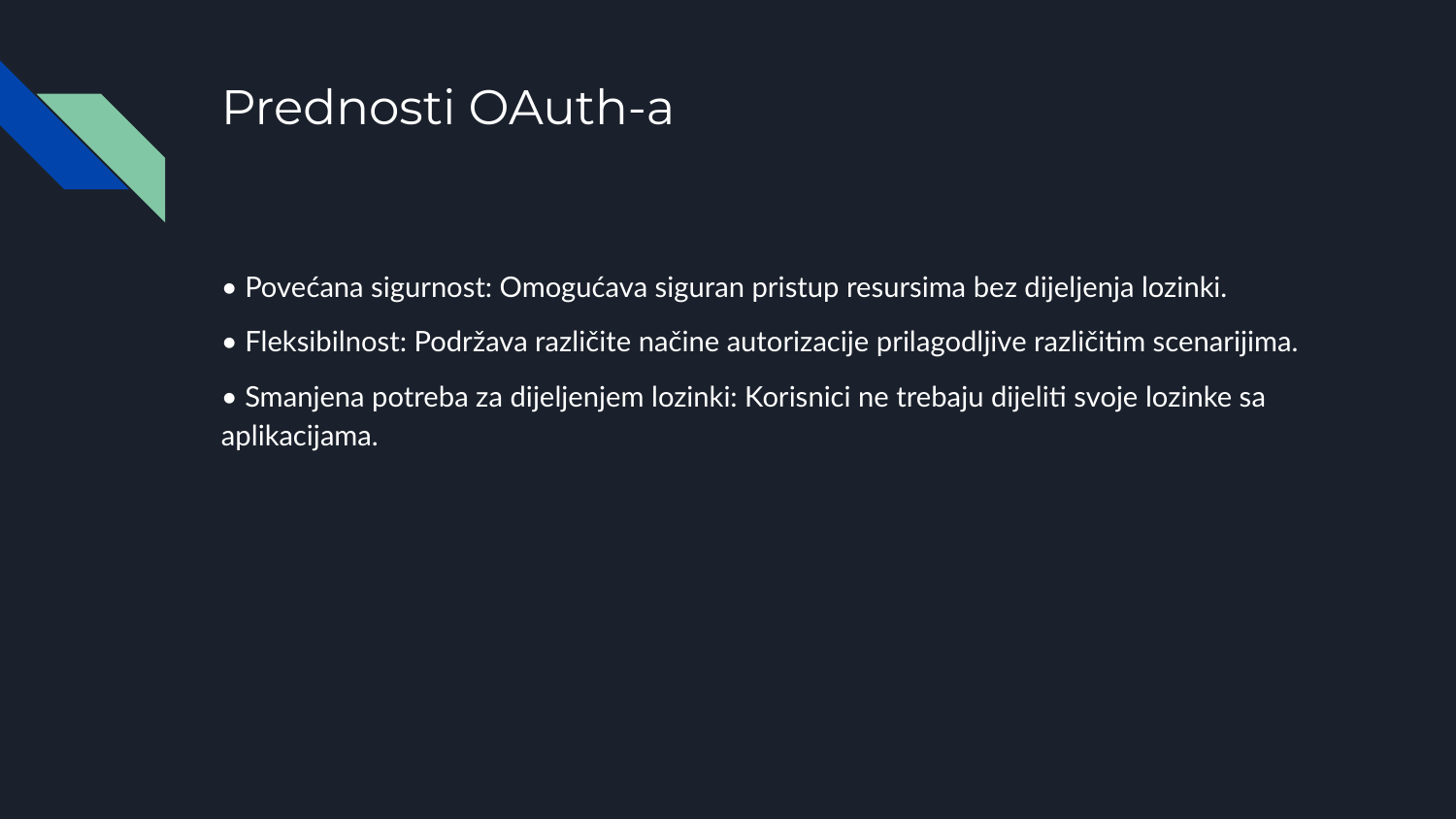

# Prednosti OAuth-a
• Povećana sigurnost: Omogućava siguran pristup resursima bez dijeljenja lozinki.
• Fleksibilnost: Podržava različite načine autorizacije prilagodljive različitim scenarijima.
• Smanjena potreba za dijeljenjem lozinki: Korisnici ne trebaju dijeliti svoje lozinke sa aplikacijama.